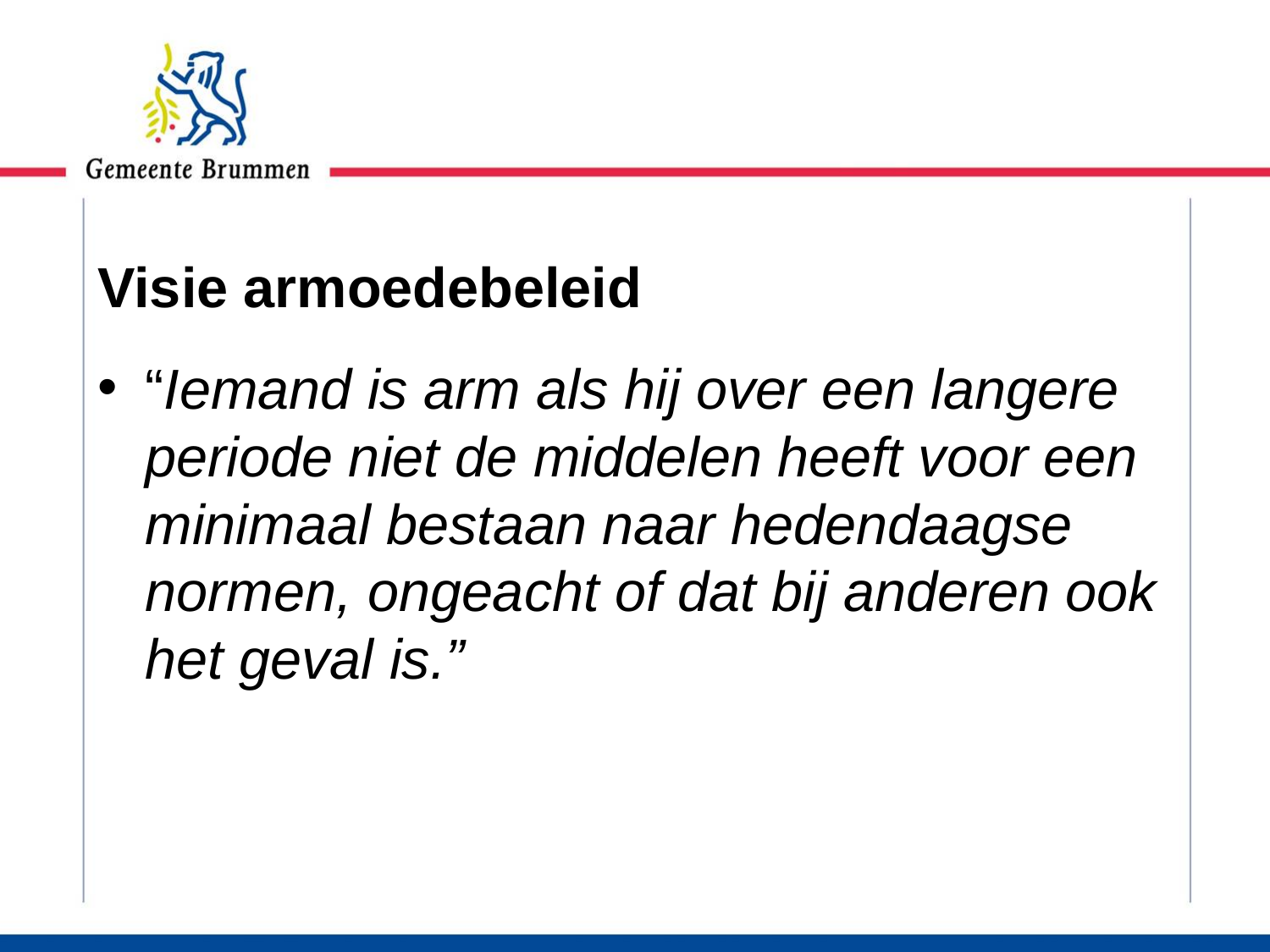

# Visie armoedebeleid
“Iemand is arm als hij over een langere periode niet de middelen heeft voor een minimaal bestaan naar hedendaagse normen, ongeacht of dat bij anderen ook het geval is.”